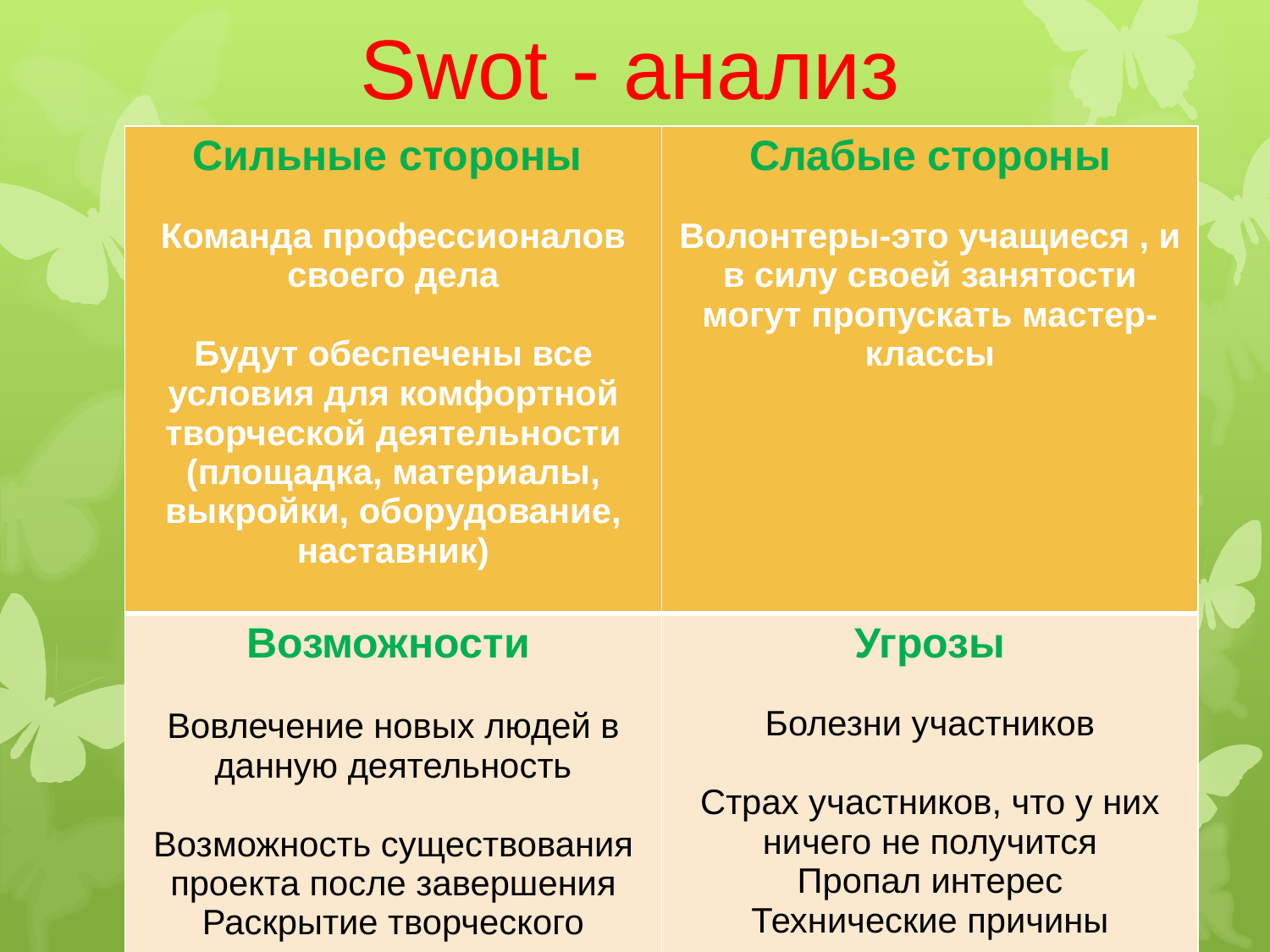

# Swot - анализ
| Сильные стороны Команда профессионалов своего дела Будут обеспечены все условия для комфортной творческой деятельности (площадка, материалы, выкройки, оборудование, наставник) | Слабые стороны Волонтеры-это учащиеся , и в силу своей занятости могут пропускать мастер-классы |
| --- | --- |
| Возможности Вовлечение новых людей в данную деятельность Возможность существования проекта после завершения Раскрытие творческого потенциала у участников | Угрозы Болезни участников Страх участников, что у них ничего не получится Пропал интерес Технические причины |